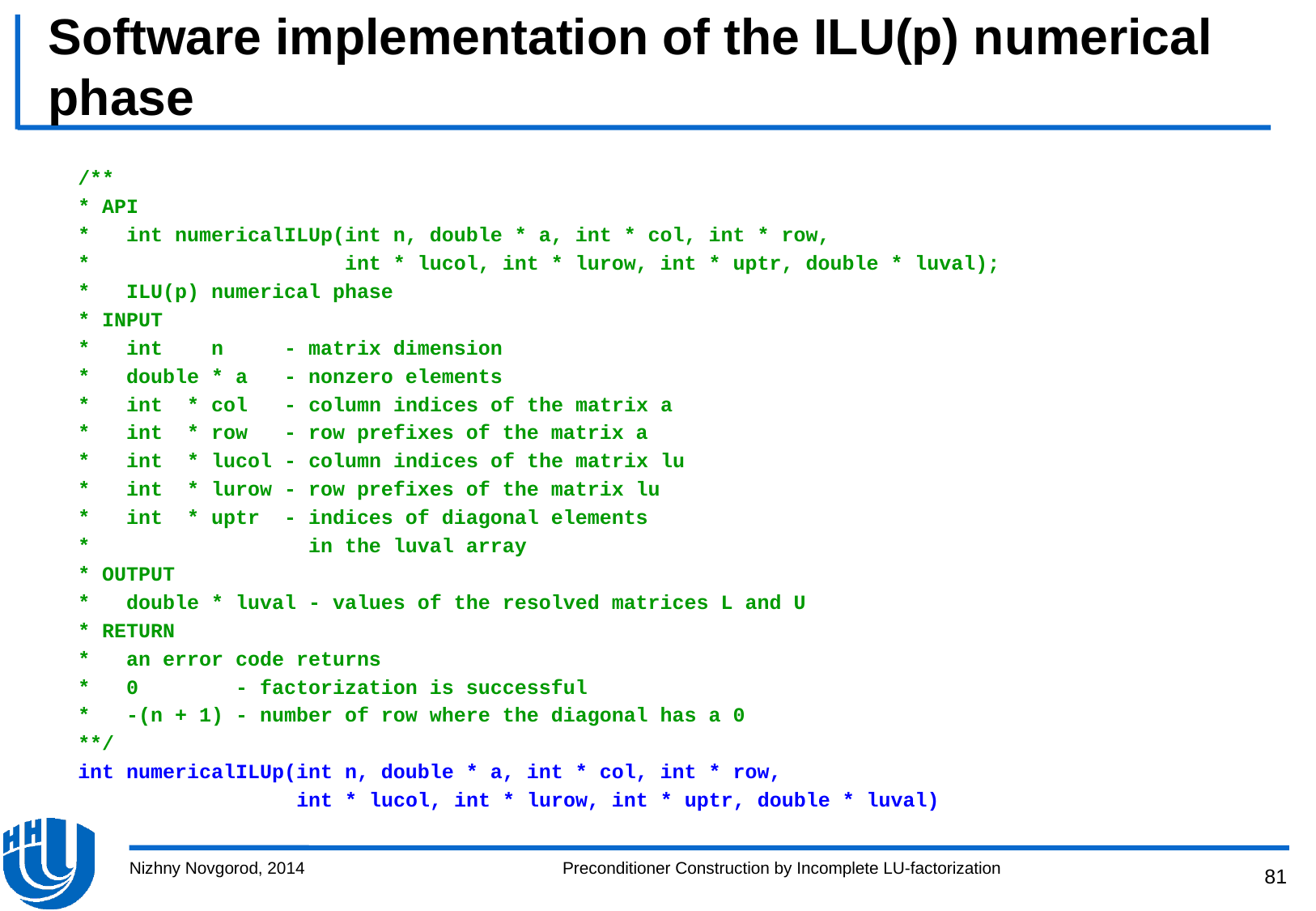

# Software implementation of the ILU(p) numerical phase
/**
* API
*   int numericalILUp(int n, double * a, int * col, int * row,
*                     int * lucol, int * lurow, int * uptr, double * luval);
*   ILU(p) numerical phase
* INPUT
*   int    n     - matrix dimension
*   double * a   - nonzero elements
*   int  * col   - column indices of the matrix a
*   int  * row   - row prefixes of the matrix a
*   int  * lucol - column indices of the matrix lu
*   int  * lurow - row prefixes of the matrix lu
*   int  * uptr  - indices of diagonal elements
*                  in the luval array
* OUTPUT
*   double * luval - values of the resolved matrices L and U
* RETURN
*   an error code returns
*   0        - factorization is successful
*   -(n + 1) - number of row where the diagonal has a 0
**/
int numericalILUp(int n, double * a, int * col, int * row,
                  int * lucol, int * lurow, int * uptr, double * luval)
Nizhny Novgorod, 2014
Preconditioner Construction by Incomplete LU-factorization